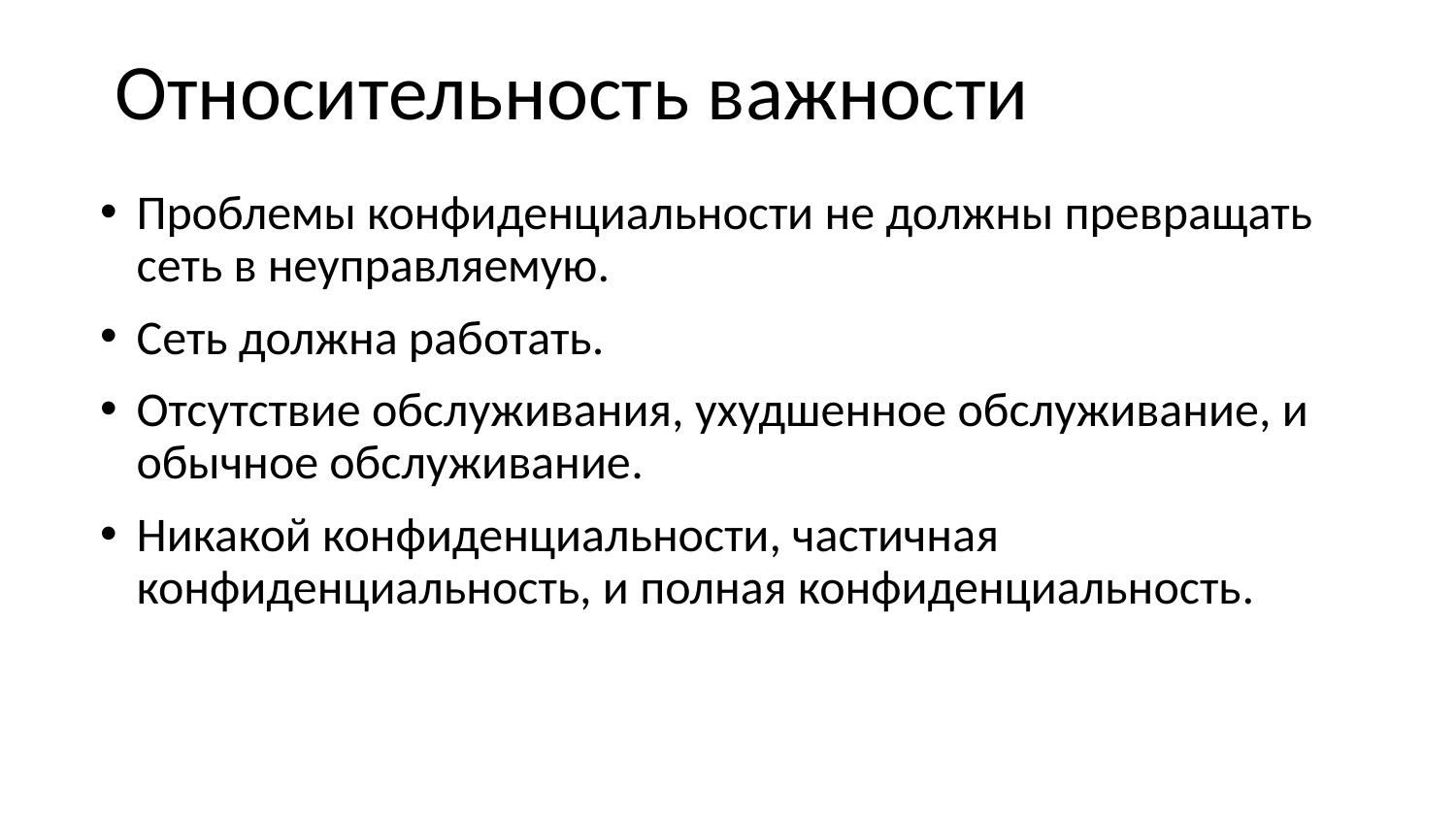

# Относительность важности
Проблемы конфиденциальности не должны превращать сеть в неуправляемую.
Сеть должна работать.
Отсутствие обслуживания, ухудшенное обслуживание, и обычное обслуживание.
Никакой конфиденциальности, частичная конфиденциальность, и полная конфиденциальность.